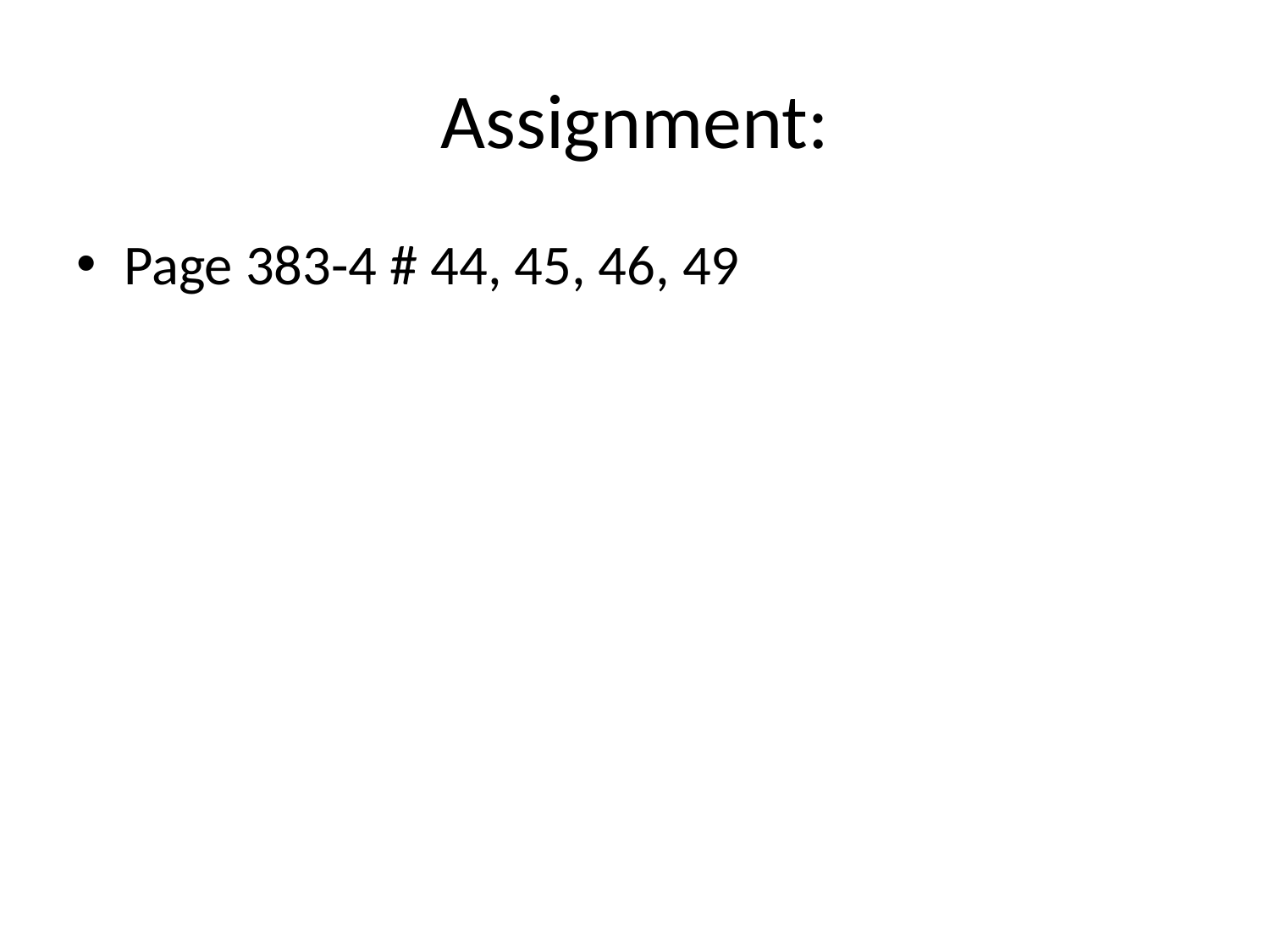

# Assignment:
Page 383-4 # 44, 45, 46, 49